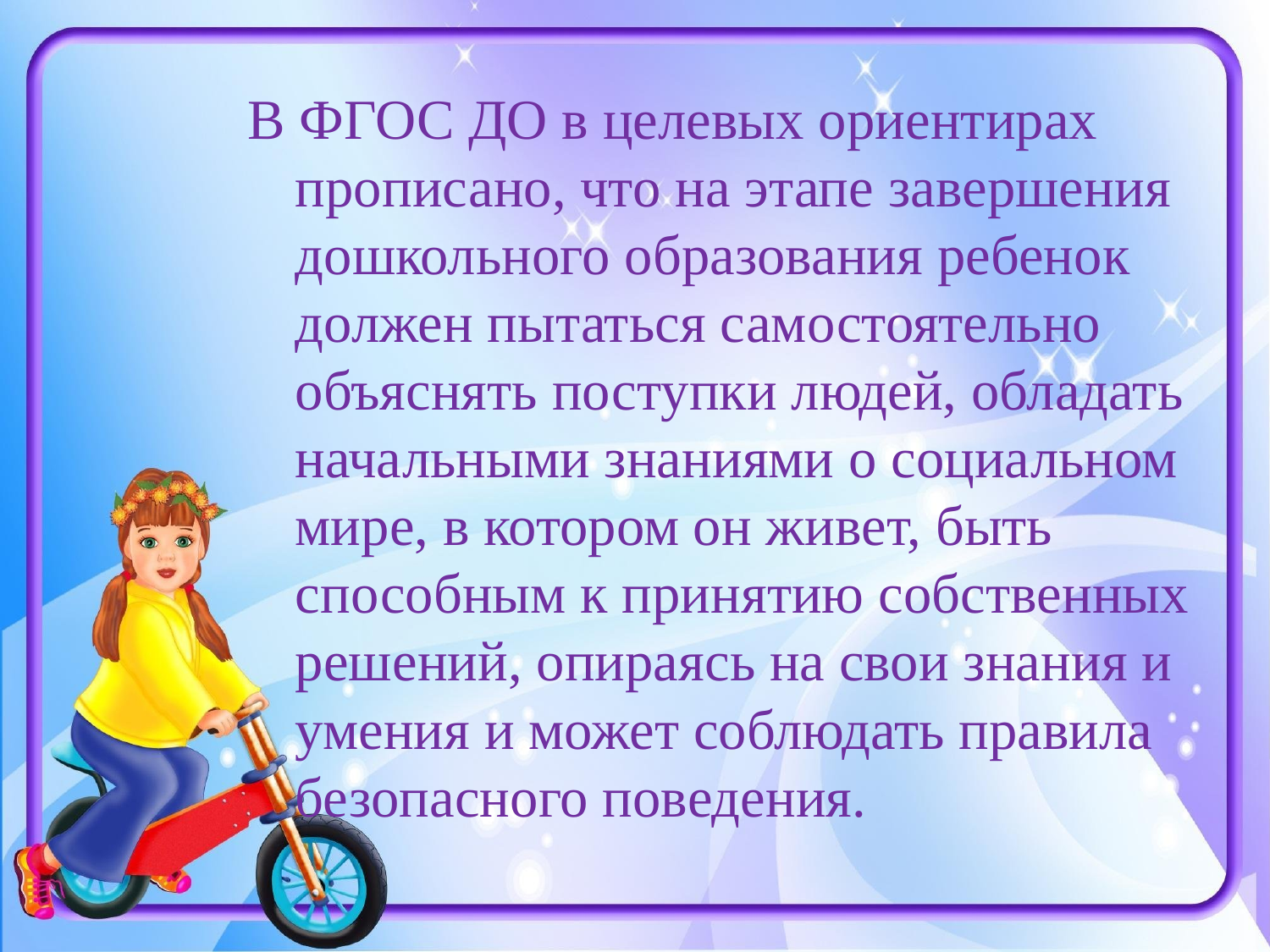

В ФГОС ДО в целевых ориентирах прописано, что на этапе завершения дошкольного образования ребенок должен пытаться самостоятельно объяснять поступки людей, обладать начальными знаниями о социальном мире, в котором он живет, быть способным к принятию собственных решений, опираясь на свои знания и умения и может соблюдать правила безопасного поведения.